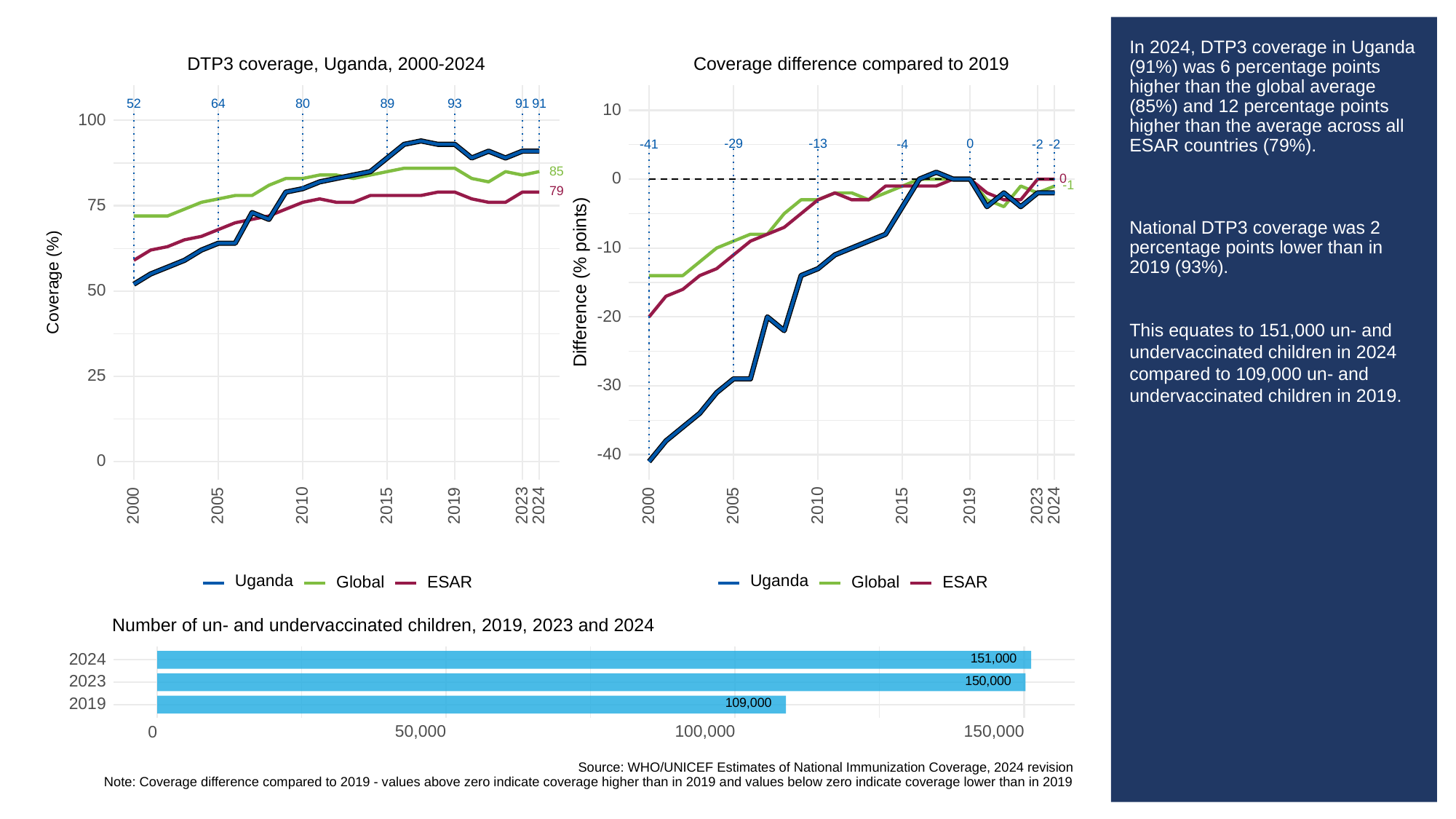

# In 2024, DTP3 coverage in Uganda (91%) was 6 percentage points higher than the global average (85%) and 12 percentage points higher than the average across all ESAR countries (79%).

National DTP3 coverage was 2 percentage points lower than in 2019 (93%).

This equates to 151,000 un- and undervaccinated children in 2024 compared to 109,000 un- and undervaccinated children in 2019.

Coverage difference compared to 2019
DTP3 coverage, Uganda, 2000-2024

93
52
64
80
89
91
91
10

100

-13
-29
0
-41
-2
-2
-4

85

0
0

-1
79

75

-10

Difference (% points)
Coverage (%)

50

-20

25

-30

-40

0

2023
2023
2000
2005
2010
2015
2019
2024
2000
2005
2010
2015
2019
2024
Uganda
Uganda
Global
ESAR
Global
ESAR

Number of un- and undervaccinated children, 2019, 2023 and 2024

151,000
2024

150,000
2023

109,000
2019

50,000
100,000
150,000
0
Source: WHO/UNICEF Estimates of National Immunization Coverage, 2024 revision
Note: Coverage difference compared to 2019 - values above zero indicate coverage higher than in 2019 and values below zero indicate coverage lower than in 2019